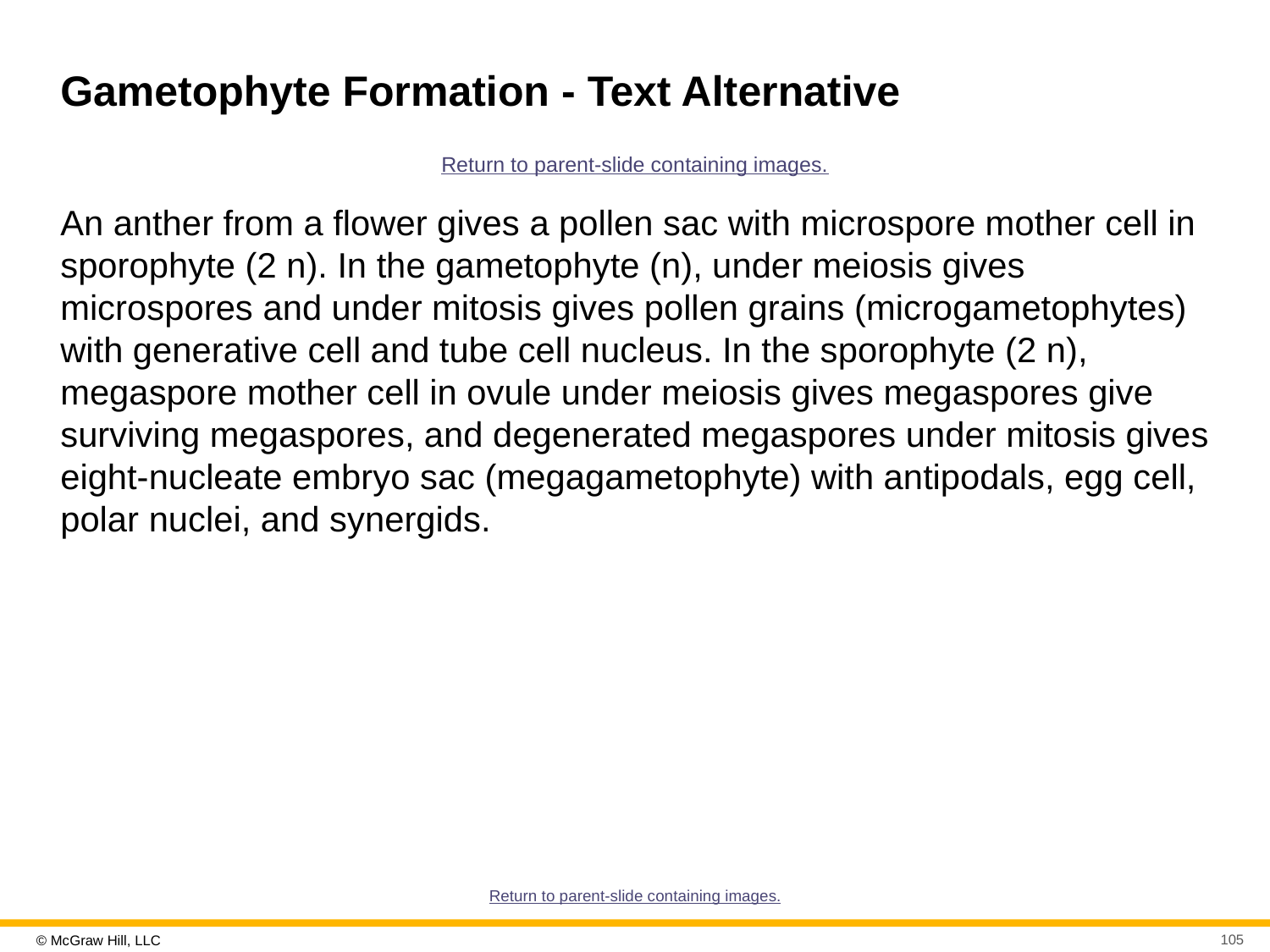

# Gametophyte Formation - Text Alternative
Return to parent-slide containing images.
An anther from a flower gives a pollen sac with microspore mother cell in sporophyte (2 n). In the gametophyte (n), under meiosis gives microspores and under mitosis gives pollen grains (microgametophytes) with generative cell and tube cell nucleus. In the sporophyte (2 n), megaspore mother cell in ovule under meiosis gives megaspores give surviving megaspores, and degenerated megaspores under mitosis gives eight-nucleate embryo sac (megagametophyte) with antipodals, egg cell, polar nuclei, and synergids.
Return to parent-slide containing images.
105